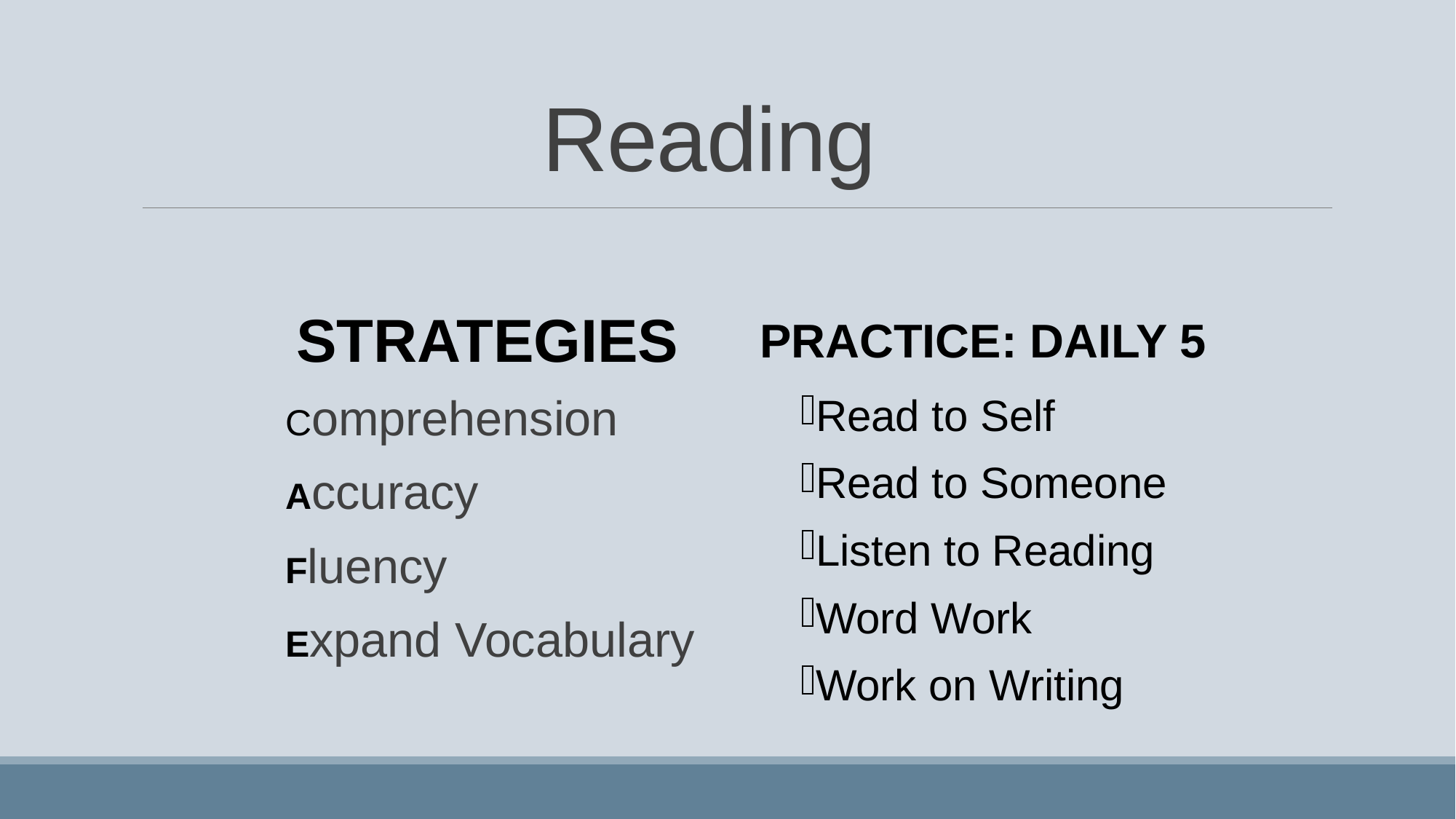

# Reading
Strategies
 Practice: Daily 5
Read to Self
Read to Someone
Listen to Reading
Word Work
Work on Writing
Comprehension
Accuracy
Fluency
Expand Vocabulary